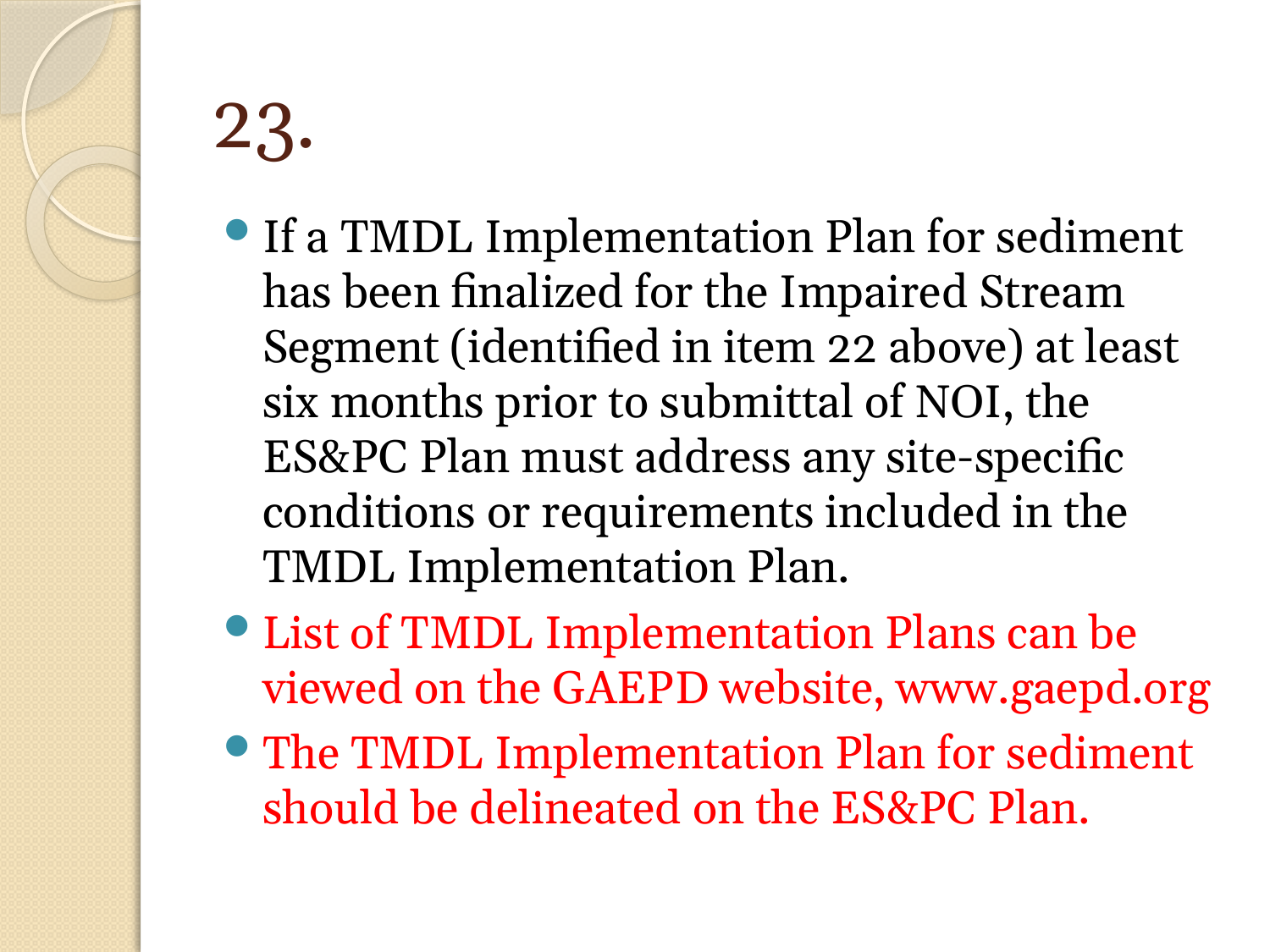

# 23.
If a TMDL Implementation Plan for sediment has been finalized for the Impaired Stream Segment (identified in item 22 above) at least six months prior to submittal of NOI, the ES&PC Plan must address any site-specific conditions or requirements included in the TMDL Implementation Plan.
List of TMDL Implementation Plans can be viewed on the GAEPD website, www.gaepd.org
The TMDL Implementation Plan for sediment should be delineated on the ES&PC Plan.